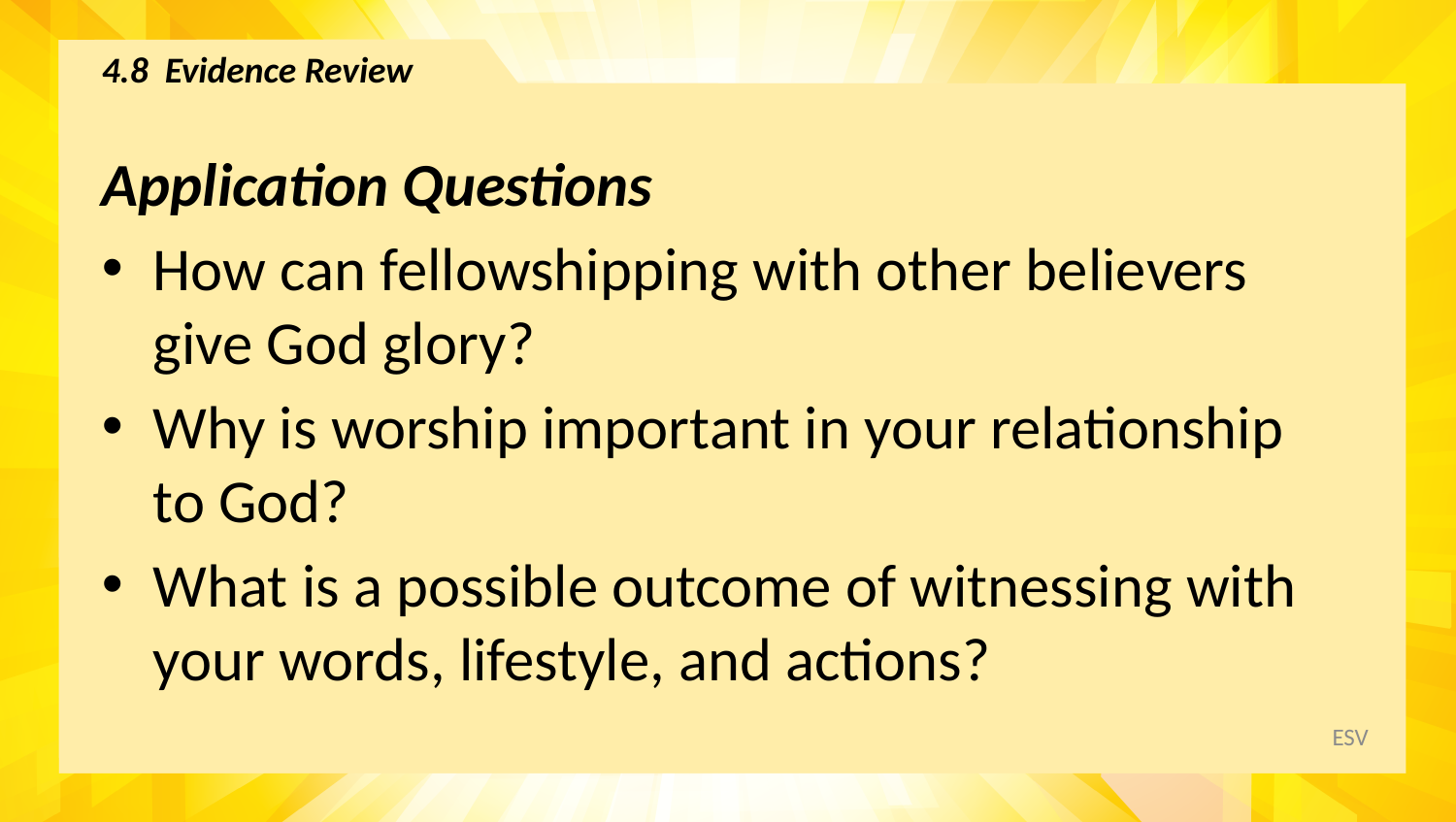

# 4.8  Evidence Review
Application Questions
How can fellowshipping with other believers give God glory?
Why is worship important in your relationship to God?
What is a possible outcome of witnessing with your words, lifestyle, and actions?
ESV